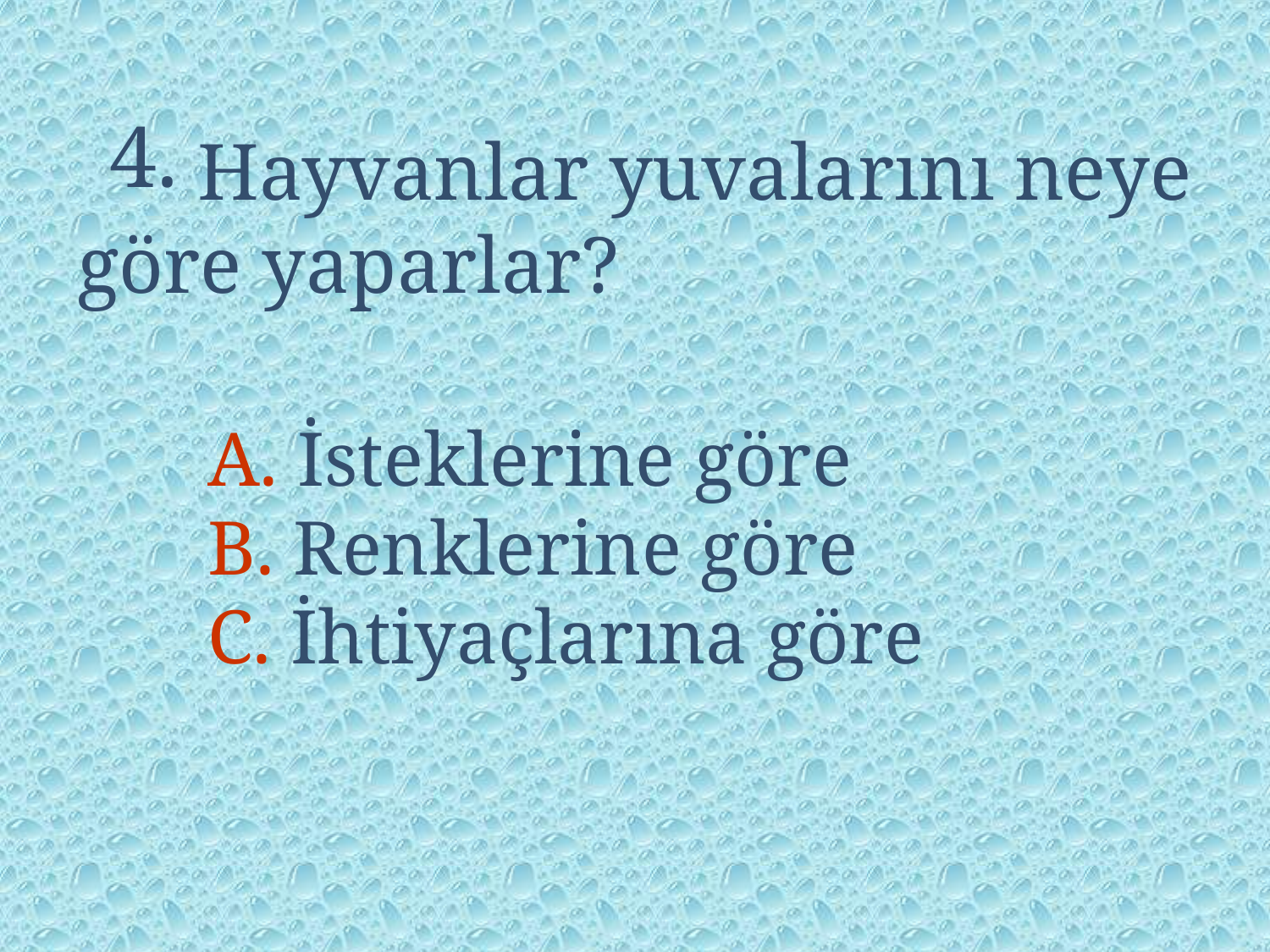

4.
      Hayvanlar yuvalarını neye göre yaparlar?
A. İsteklerine göre
B. Renklerine göre
C. İhtiyaçlarına göre